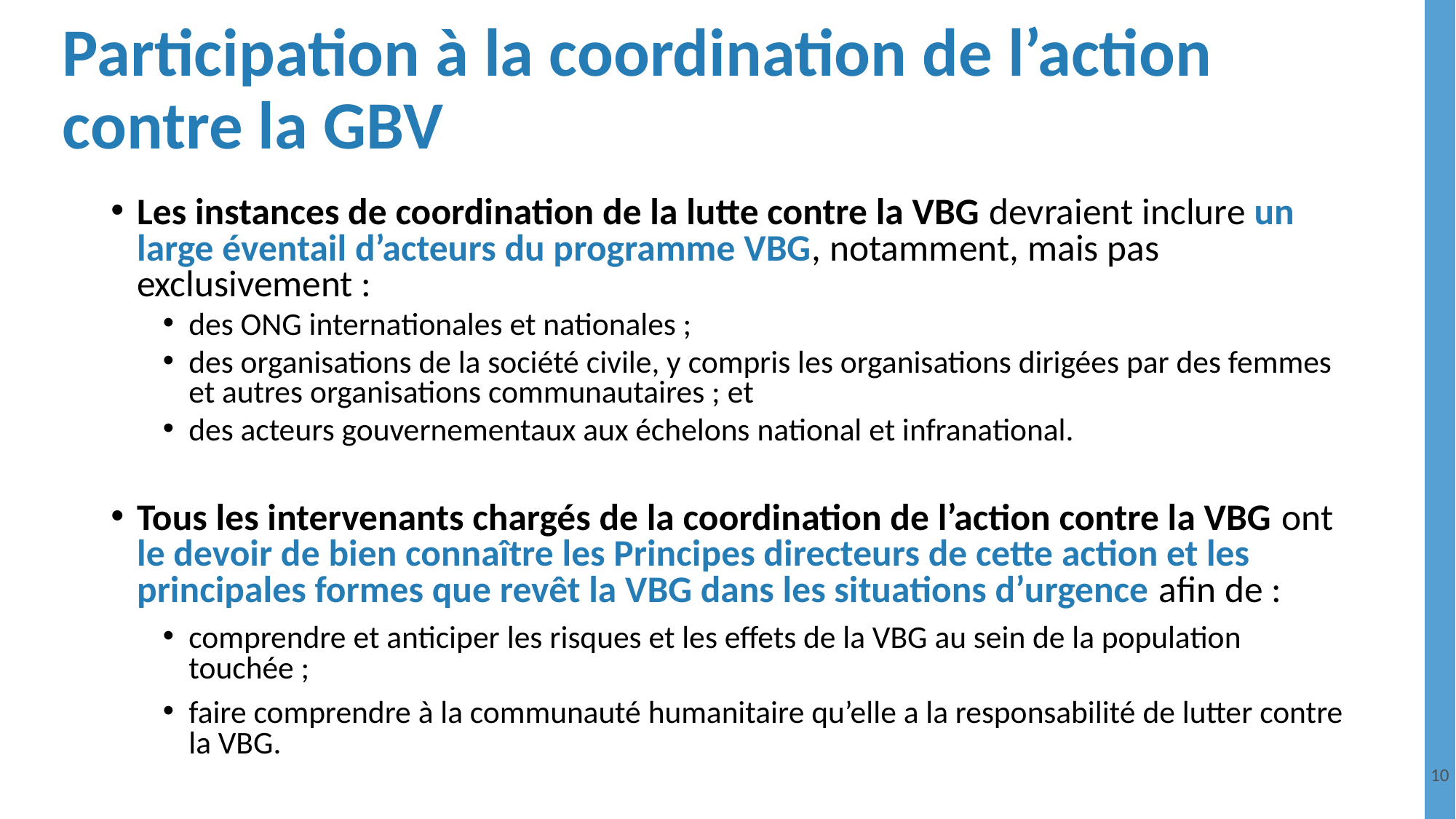

# Participation à la coordination de l’action contre la GBV
Les instances de coordination de la lutte contre la VBG devraient inclure un large éventail d’acteurs du programme VBG, notamment, mais pas exclusivement :
des ONG internationales et nationales ;
des organisations de la société civile, y compris les organisations dirigées par des femmes et autres organisations communautaires ; et
des acteurs gouvernementaux aux échelons national et infranational.

Tous les intervenants chargés de la coordination de l’action contre la VBG ont le devoir de bien connaître les Principes directeurs de cette action et les principales formes que revêt la VBG dans les situations d’urgence afin de :
comprendre et anticiper les risques et les effets de la VBG au sein de la population touchée ;
faire comprendre à la communauté humanitaire qu’elle a la responsabilité de lutter contre la VBG.